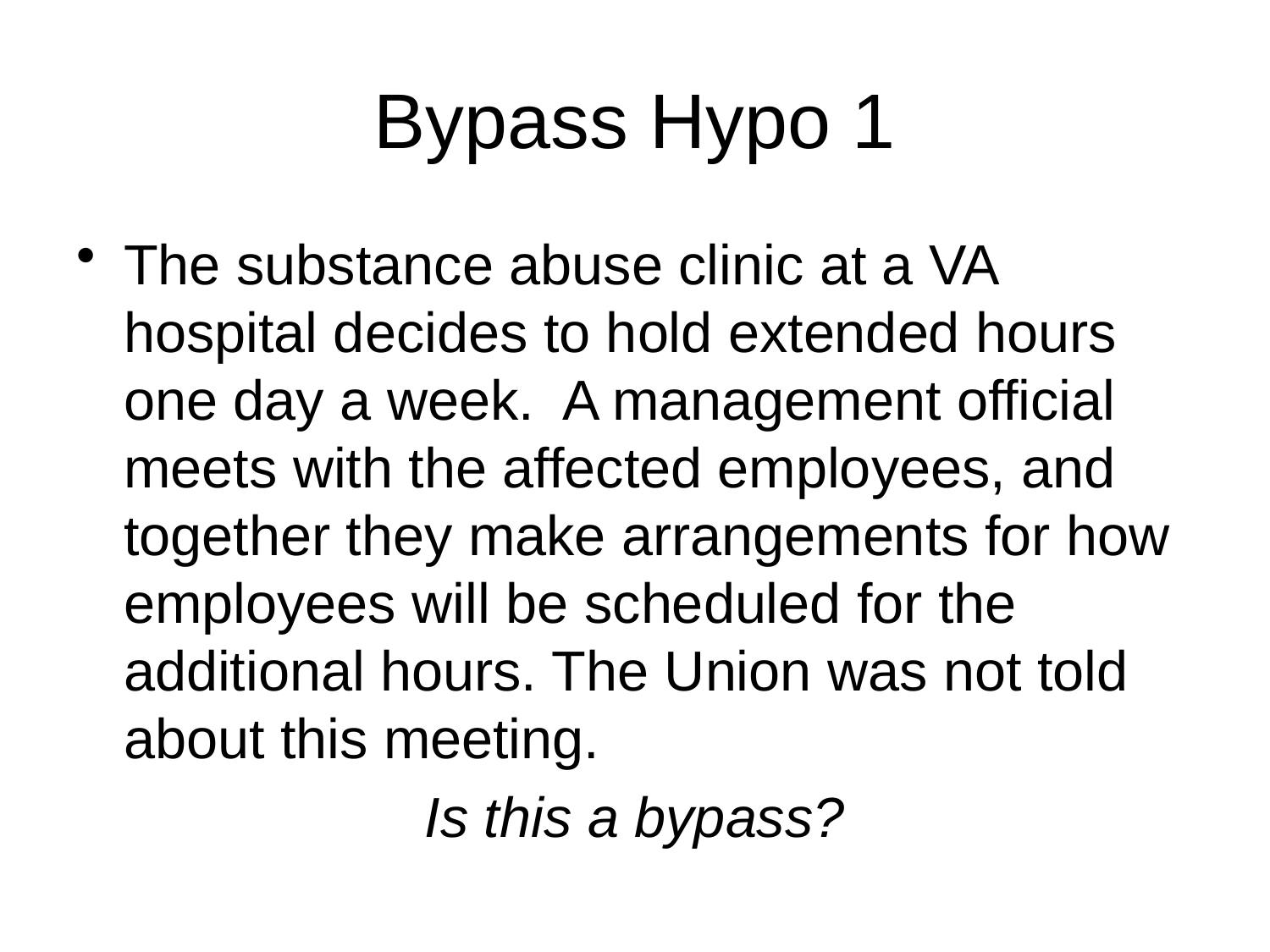

# Bypass Hypo 1
The substance abuse clinic at a VA hospital decides to hold extended hours one day a week.  A management official meets with the affected employees, and together they make arrangements for how employees will be scheduled for the additional hours. The Union was not told about this meeting.
Is this a bypass?